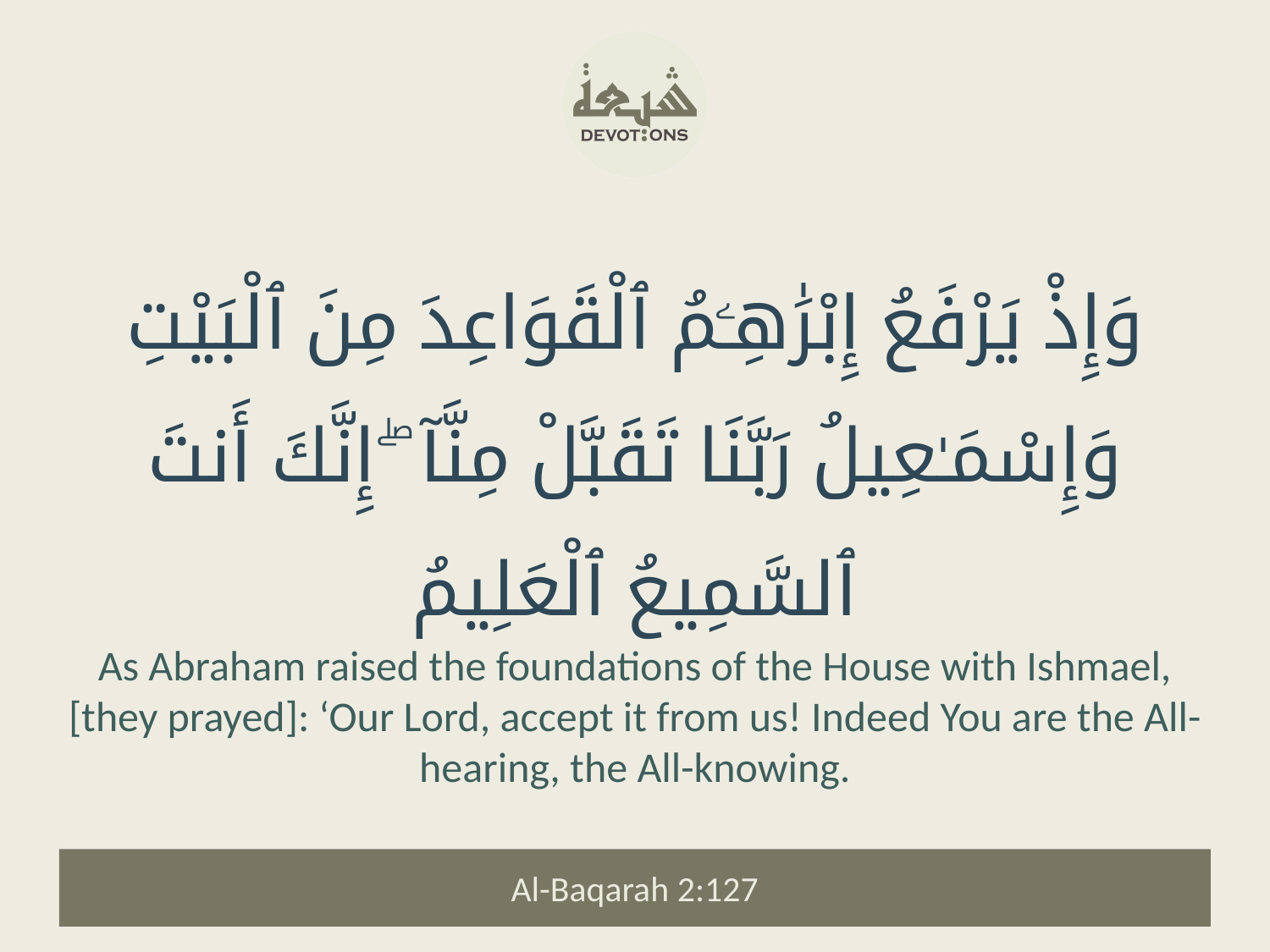

وَإِذْ يَرْفَعُ إِبْرَٰهِـۧمُ ٱلْقَوَاعِدَ مِنَ ٱلْبَيْتِ وَإِسْمَـٰعِيلُ رَبَّنَا تَقَبَّلْ مِنَّآ ۖ إِنَّكَ أَنتَ ٱلسَّمِيعُ ٱلْعَلِيمُ
As Abraham raised the foundations of the House with Ishmael, [they prayed]: ‘Our Lord, accept it from us! Indeed You are the All-hearing, the All-knowing.
Al-Baqarah 2:127